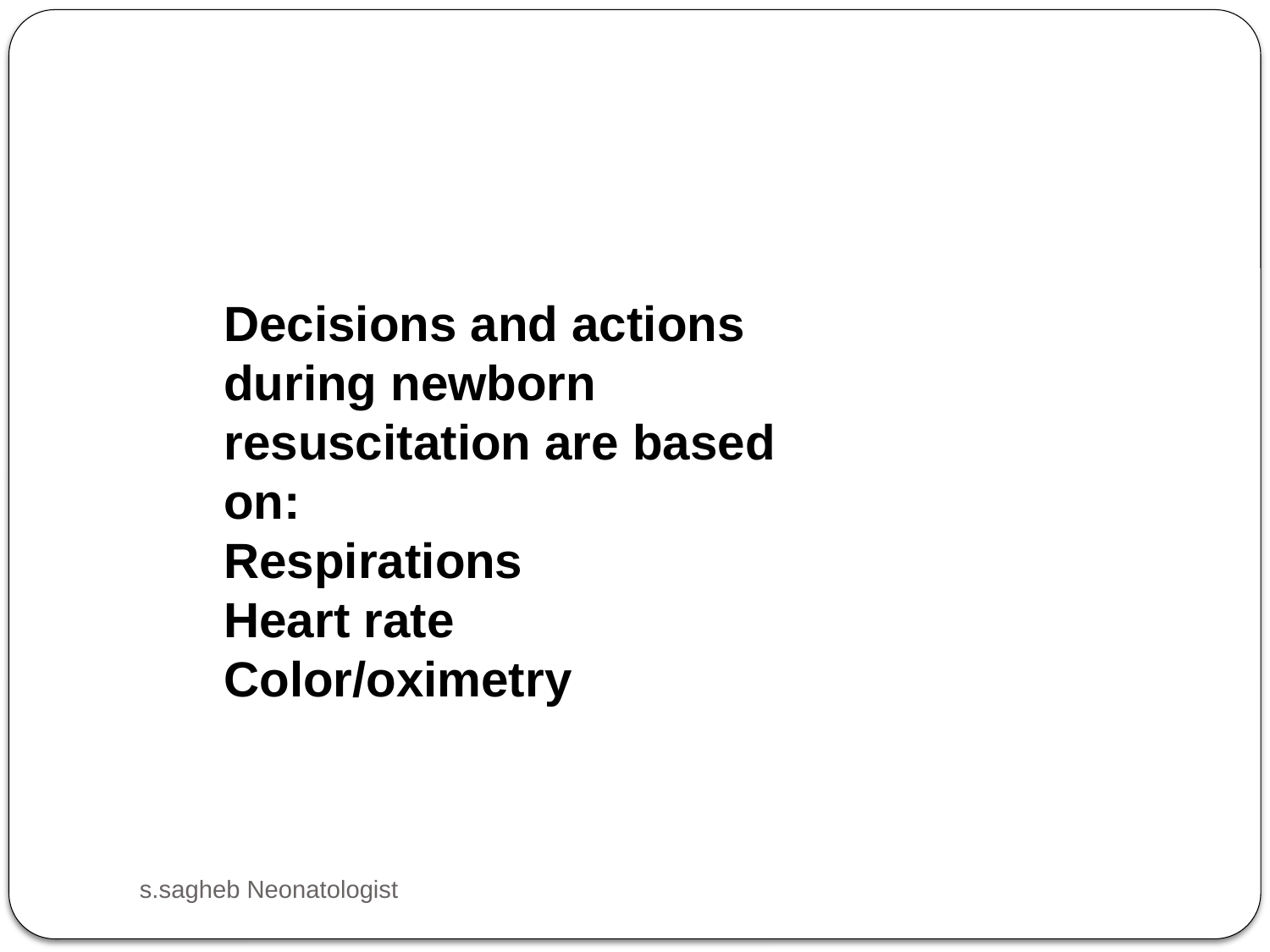

#

Decisions and actions during newborn resuscitation are based on:
Respirations
Heart rate
Color/oximetry
s.sagheb Neonatologist